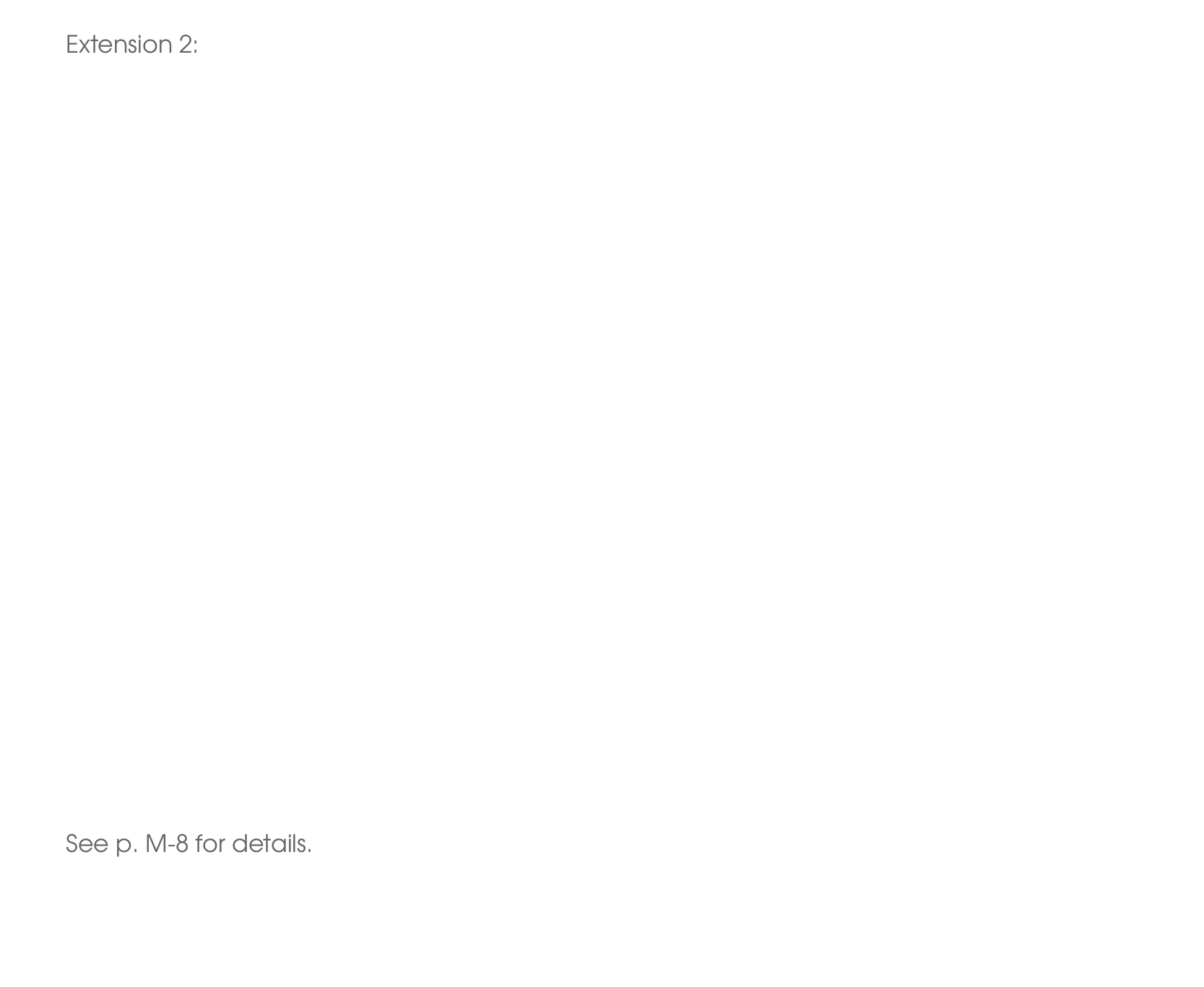

Extension 2:
See p. M-8 for details.